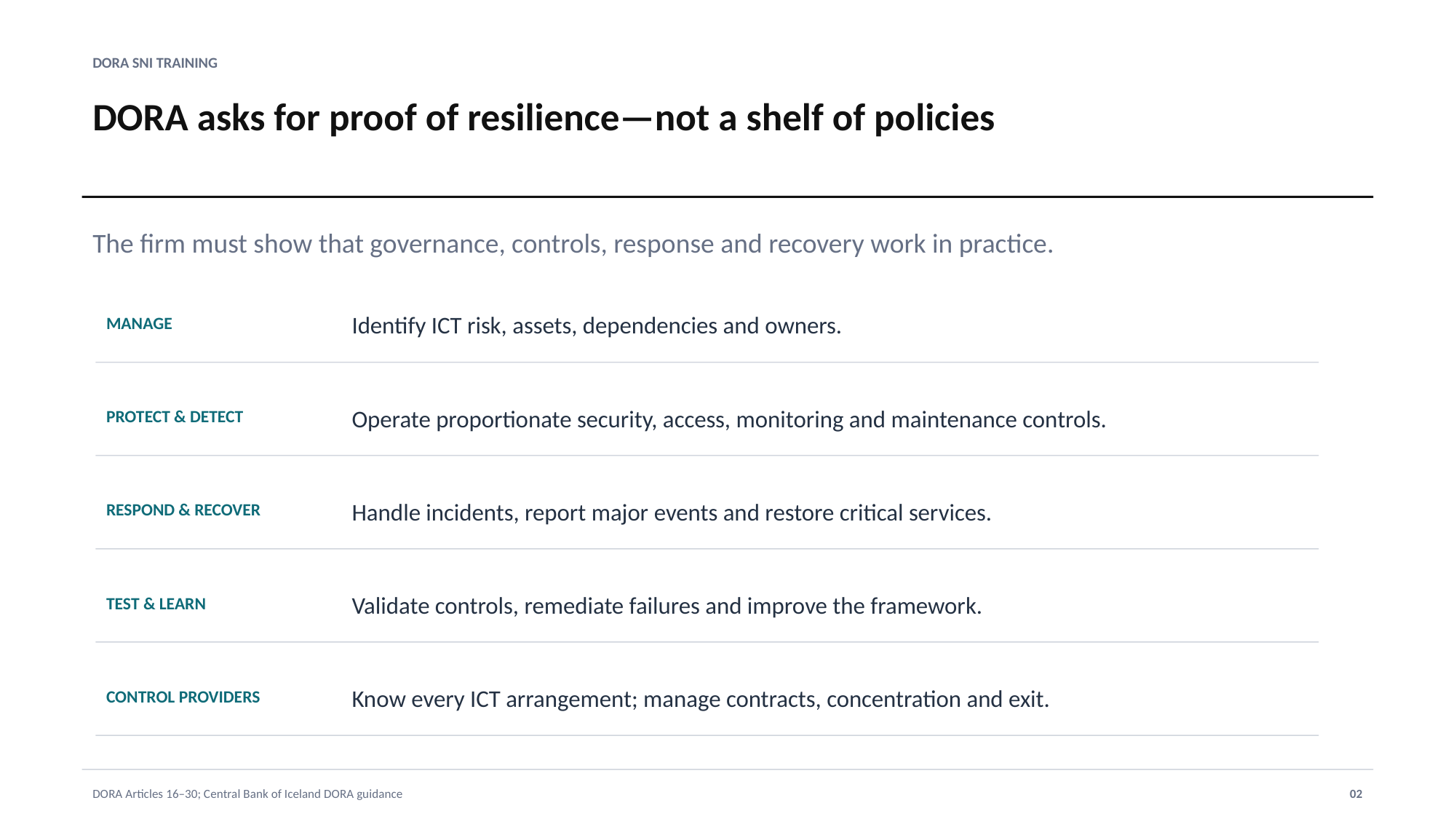

DORA SNI TRAINING
DORA asks for proof of resilience—not a shelf of policies

The firm must show that governance, controls, response and recovery work in practice.
Identify ICT risk, assets, dependencies and owners.
MANAGE

Operate proportionate security, access, monitoring and maintenance controls.
PROTECT & DETECT

Handle incidents, report major events and restore critical services.
RESPOND & RECOVER

Validate controls, remediate failures and improve the framework.
TEST & LEARN

Know every ICT arrangement; manage contracts, concentration and exit.
CONTROL PROVIDERS

DORA Articles 16–30; Central Bank of Iceland DORA guidance
02